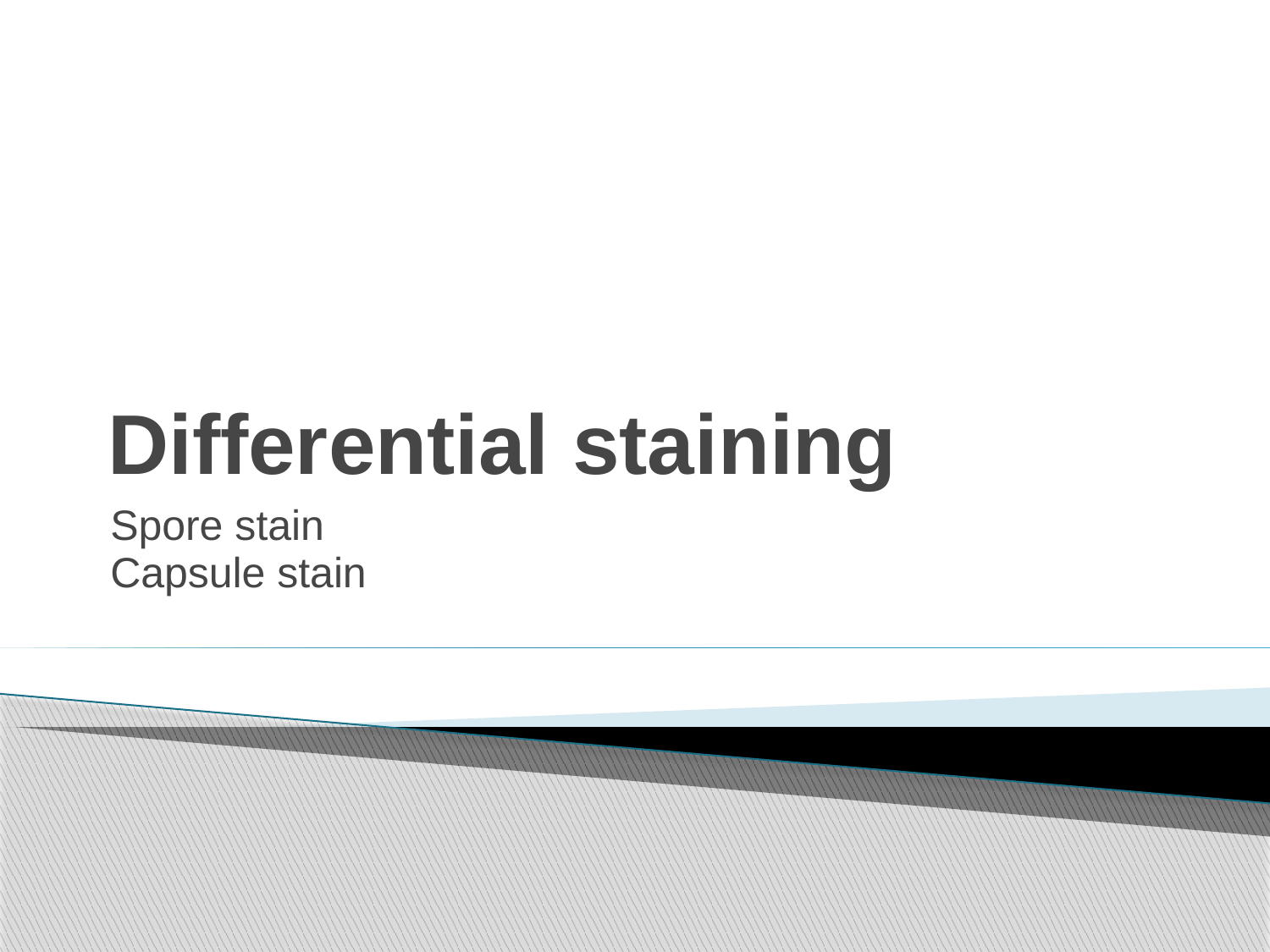

# Differential staining
Spore stain
Capsule stain